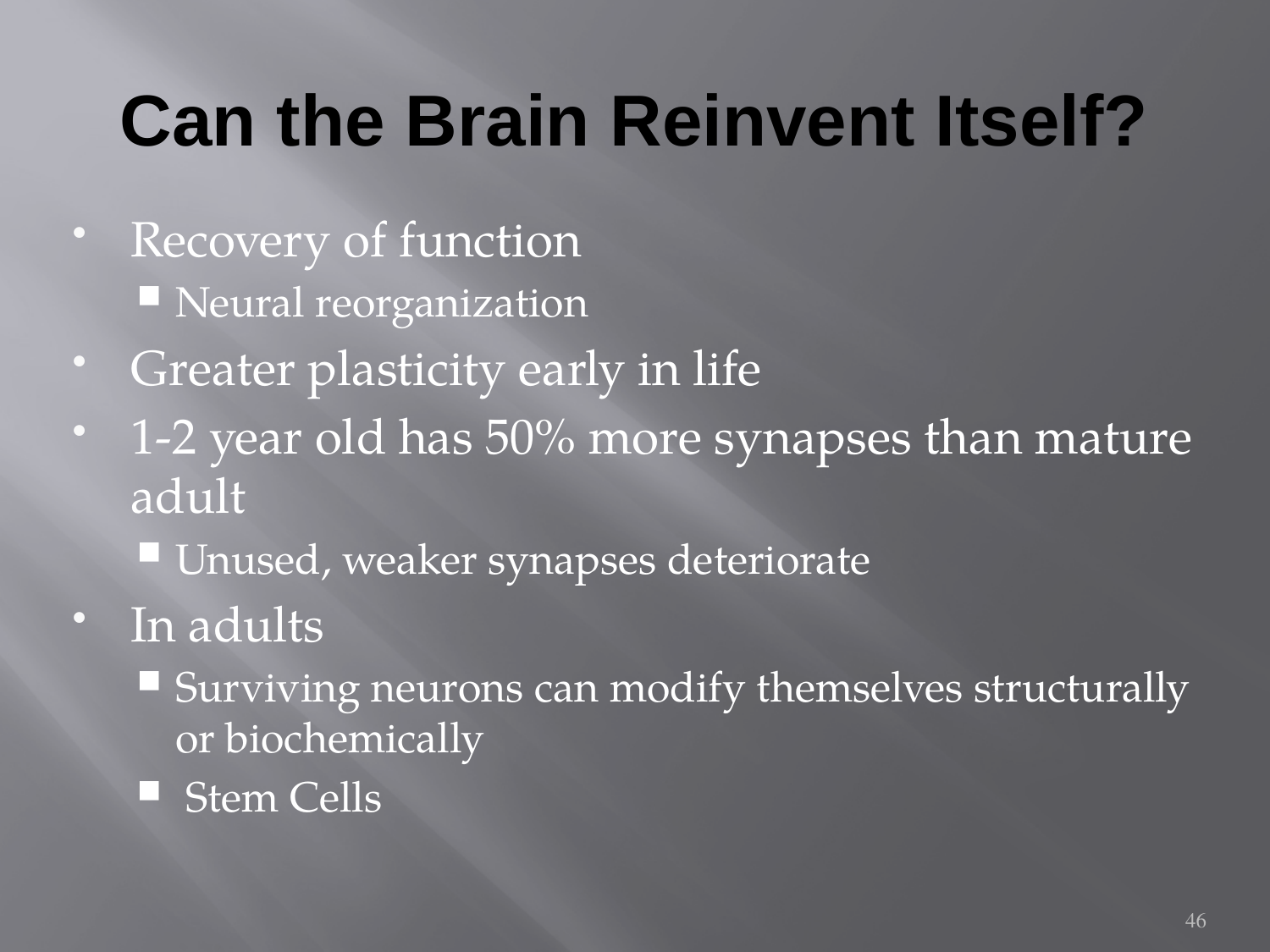

# Can the Brain Reinvent Itself?
Recovery of function
Neural reorganization
Greater plasticity early in life
1-2 year old has 50% more synapses than mature adult
Unused, weaker synapses deteriorate
In adults
Surviving neurons can modify themselves structurally or biochemically
 Stem Cells
46